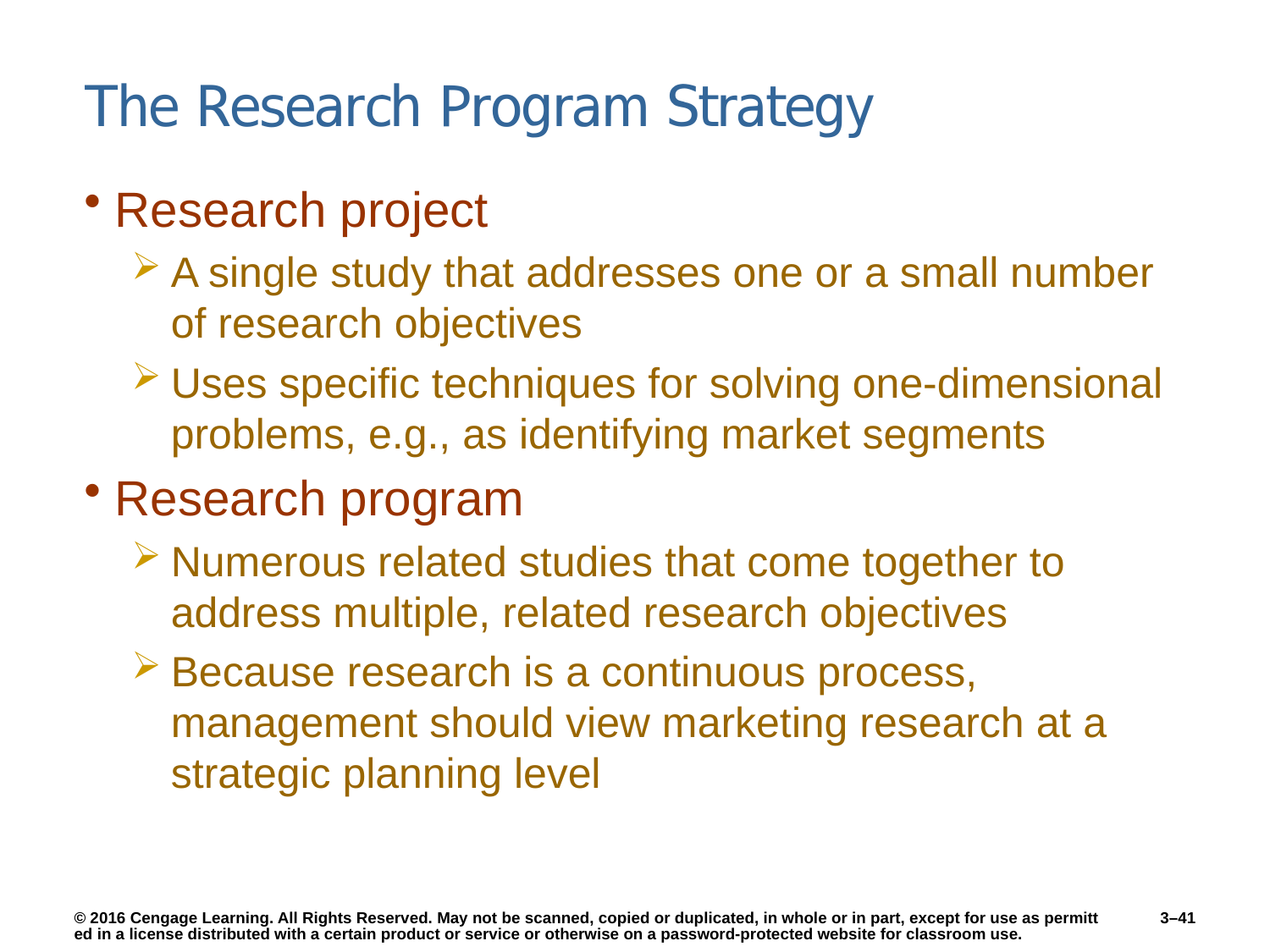

# The Research Program Strategy
Research project
A single study that addresses one or a small number of research objectives
Uses specific techniques for solving one-dimensional problems, e.g., as identifying market segments
Research program
Numerous related studies that come together to address multiple, related research objectives
Because research is a continuous process, management should view marketing research at a strategic planning level
3–41
© 2016 Cengage Learning. All Rights Reserved. May not be scanned, copied or duplicated, in whole or in part, except for use as permitted in a license distributed with a certain product or service or otherwise on a password-protected website for classroom use.